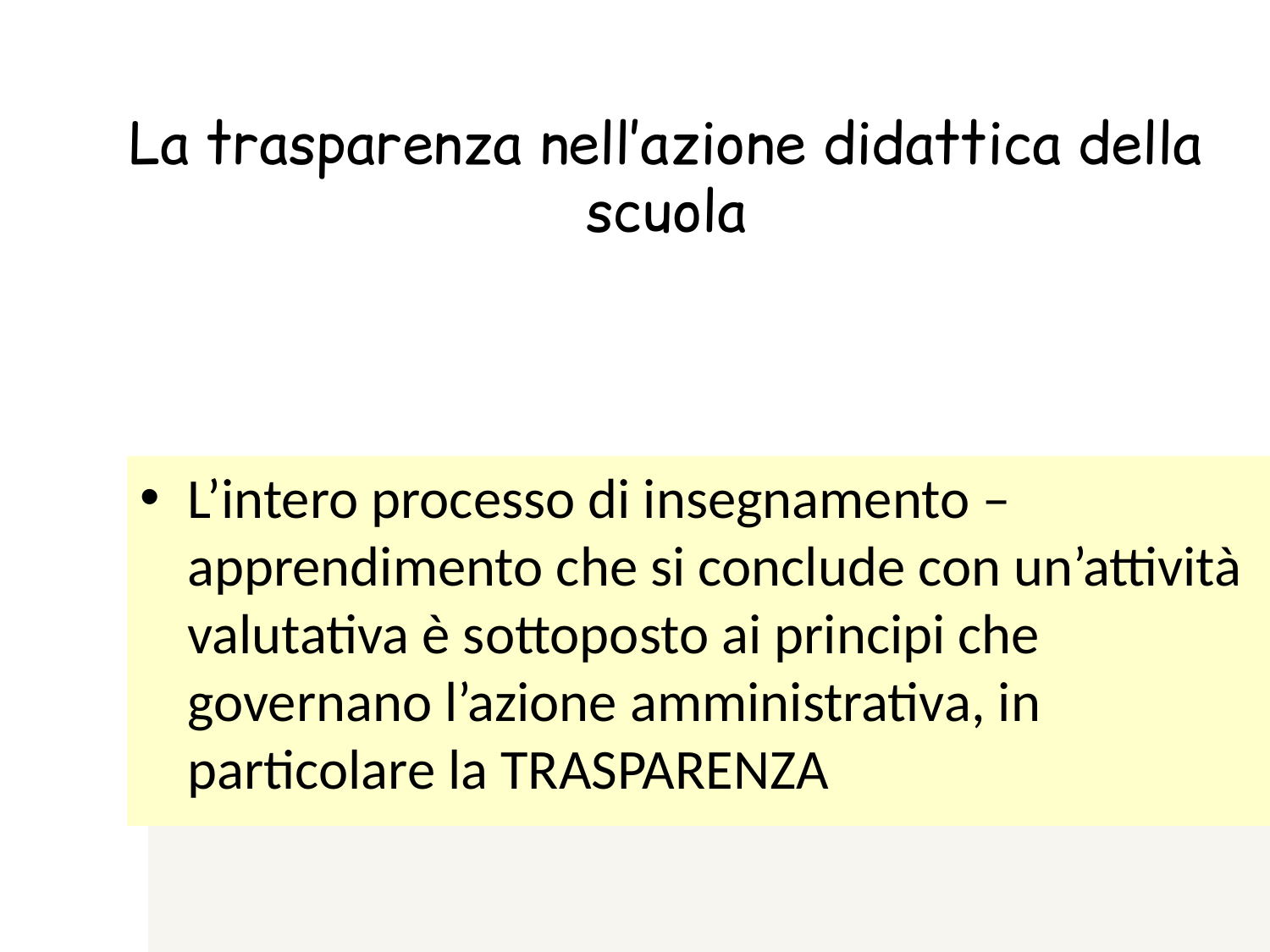

# La trasparenza nell’azione didattica della scuola
L’intero processo di insegnamento – apprendimento che si conclude con un’attività valutativa è sottoposto ai principi che governano l’azione amministrativa, in particolare la TRASPARENZA